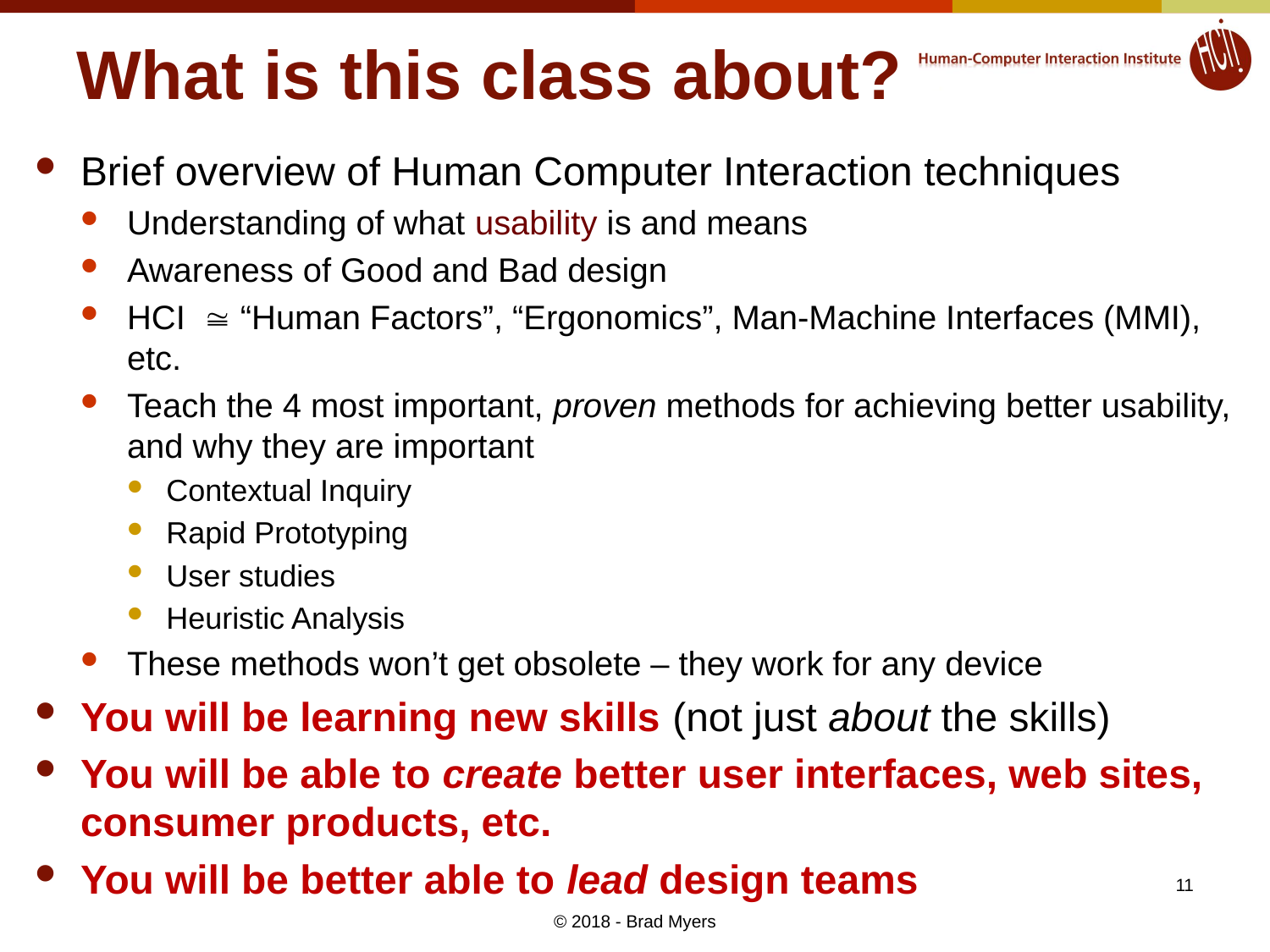

# What is this class about?
Brief overview of Human Computer Interaction techniques
Understanding of what usability is and means
Awareness of Good and Bad design
HCI  ≅ “Human Factors”, “Ergonomics”, Man-Machine Interfaces (MMI), etc.
Teach the 4 most important, proven methods for achieving better usability, and why they are important
Contextual Inquiry
Rapid Prototyping
User studies
Heuristic Analysis
These methods won’t get obsolete – they work for any device
You will be learning new skills (not just about the skills)
You will be able to create better user interfaces, web sites, consumer products, etc.
You will be better able to lead design teams
11
© 2018 - Brad Myers